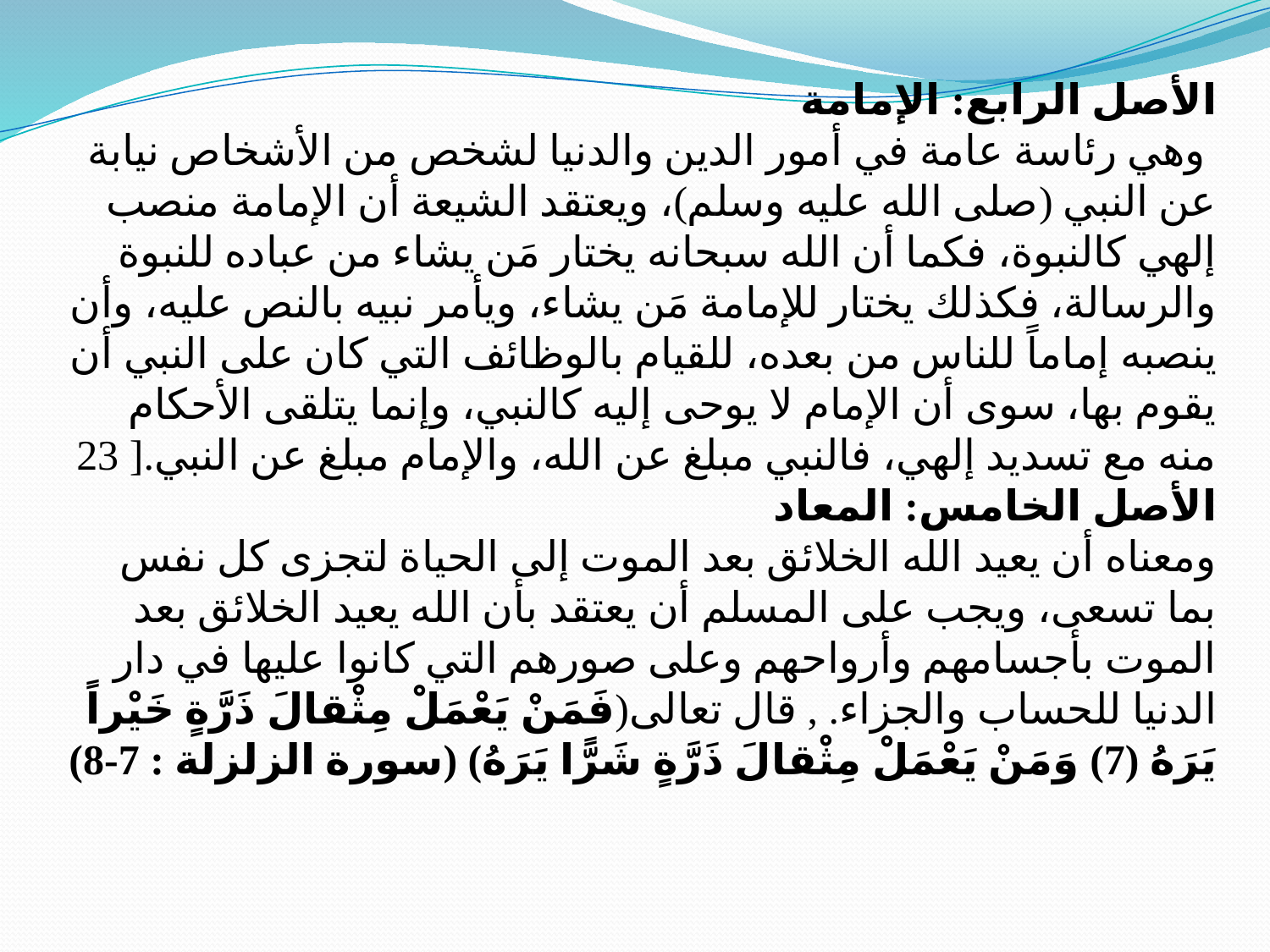

# الأصل الرابع: الإمامة وهي رئاسة عامة في أمور الدين والدنيا لشخص من الأشخاص نيابة عن النبي (صلى الله عليه وسلم)، ويعتقد الشيعة أن الإمامة منصب إلهي كالنبوة، فكما أن الله سبحانه يختار مَن يشاء من عباده للنبوة والرسالة، فكذلك يختار للإمامة مَن يشاء، ويأمر نبيه بالنص عليه، وأن ينصبه إماماً للناس من بعده، للقيام بالوظائف التي كان على النبي أن يقوم بها، سوى أن الإمام لا يوحى إليه كالنبي، وإنما يتلقى الأحكام منه مع تسديد إلهي، فالنبي مبلغ عن الله، والإمام مبلغ عن النبي.[ 23 الأصل الخامس: المعاد ومعناه أن يعيد الله الخلائق بعد الموت إلى الحياة لتجزى كل نفس بما تسعى، ويجب على المسلم أن يعتقد بأن الله يعيد الخلائق بعد الموت بأجسامهم وأرواحهم وعلى صورهم التي كانوا عليها في دار الدنيا للحساب والجزاء. , قال تعالى(فَمَنْ يَعْمَلْ مِثْقالَ ذَرَّةٍ خَيْراً يَرَهُ (7) وَمَنْ يَعْمَلْ مِثْقالَ ذَرَّةٍ شَرًّا يَرَهُ) (سورة الزلزلة : 7-8)